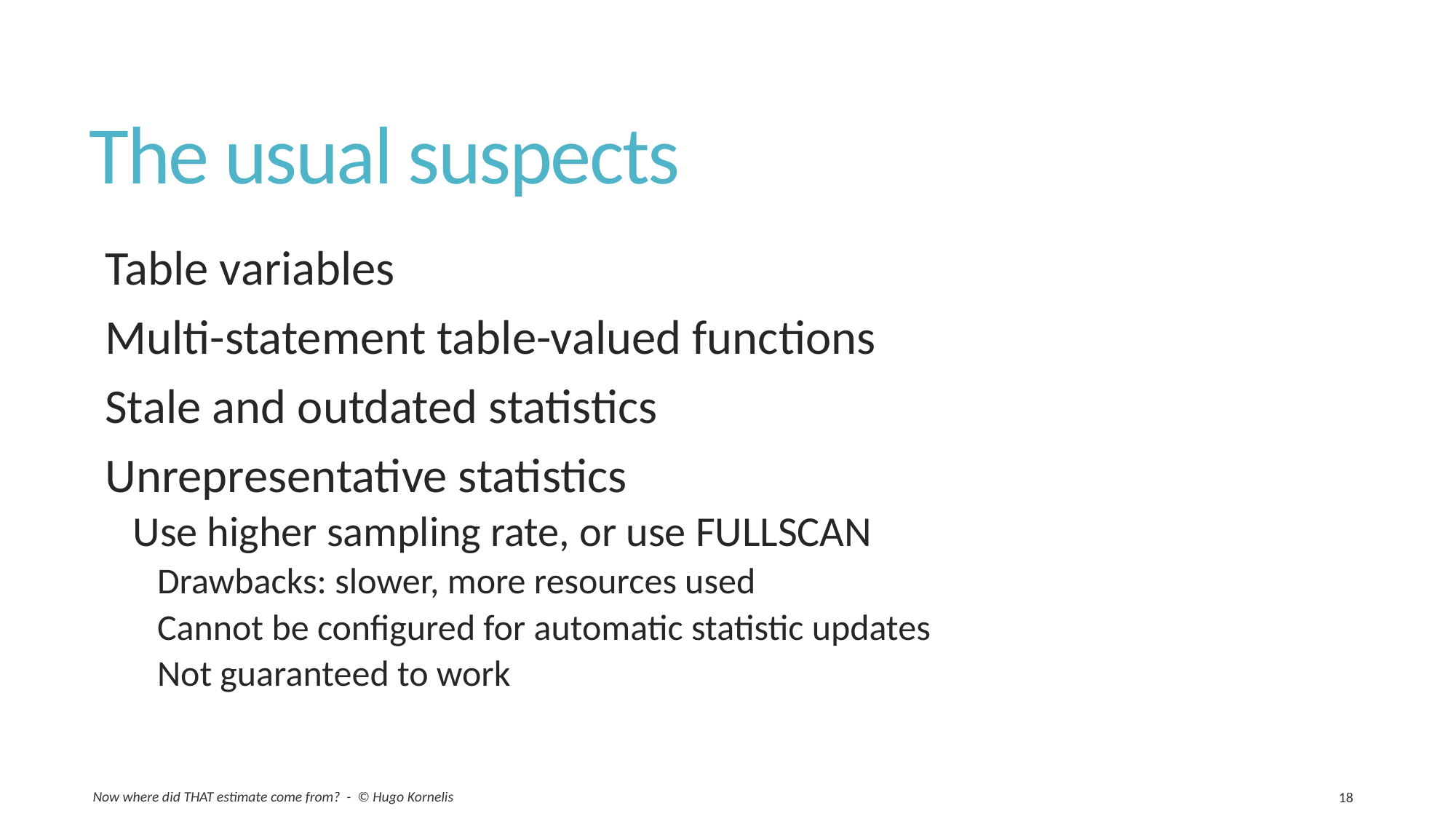

# The usual suspects
Table variables
Multi-statement table-valued functions
Stale and outdated statistics
Unrepresentative statistics
Use higher sampling rate, or use FULLSCAN
Drawbacks: slower, more resources used
Cannot be configured for automatic statistic updates
Not guaranteed to work
Now where did THAT estimate come from?  -  © Hugo Kornelis
18